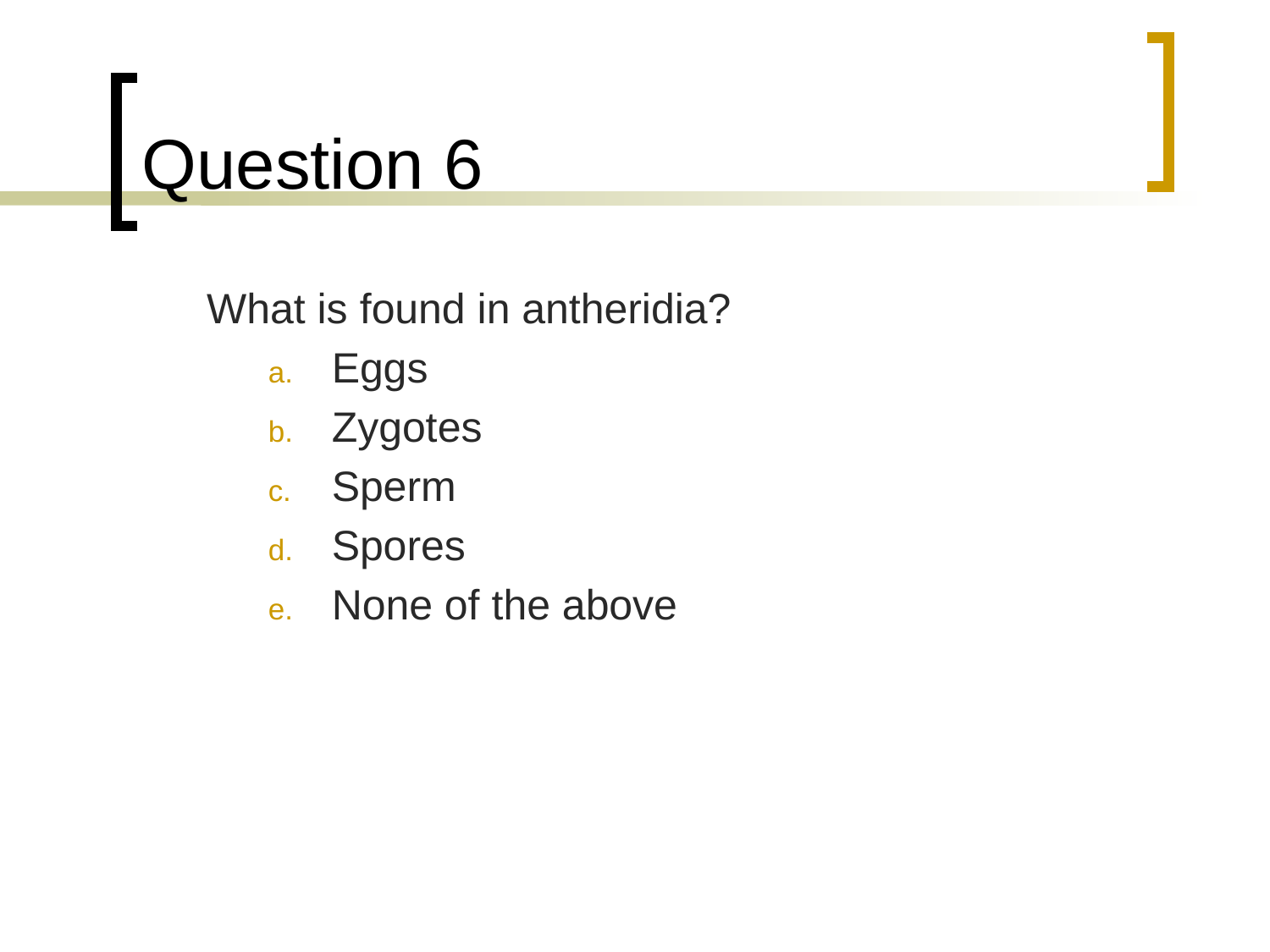

# Question 6
	What is found in antheridia?
Eggs
Zygotes
Sperm
Spores
None of the above